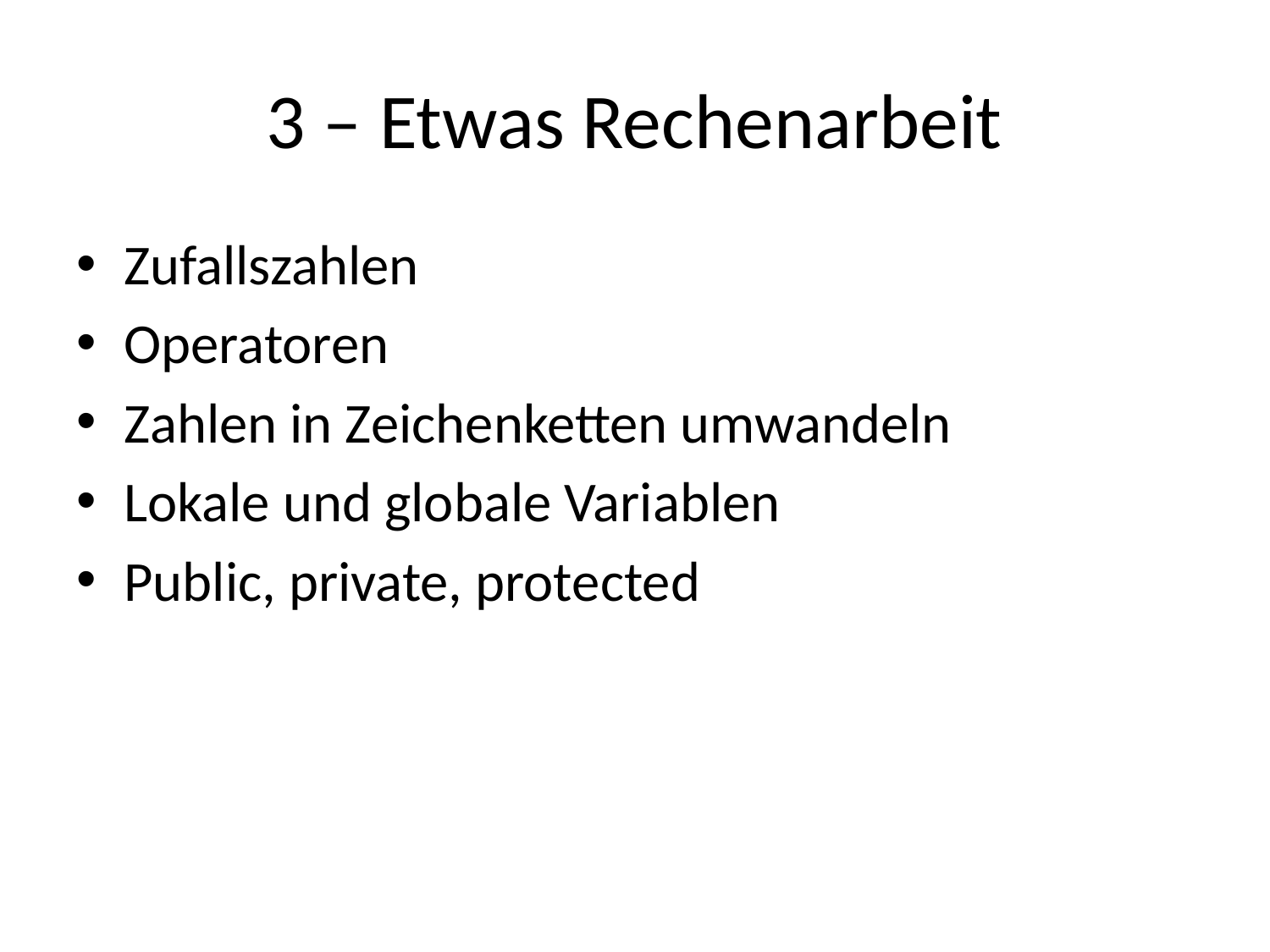

# 3 – Etwas Rechenarbeit
Zufallszahlen
Operatoren
Zahlen in Zeichenketten umwandeln
Lokale und globale Variablen
Public, private, protected